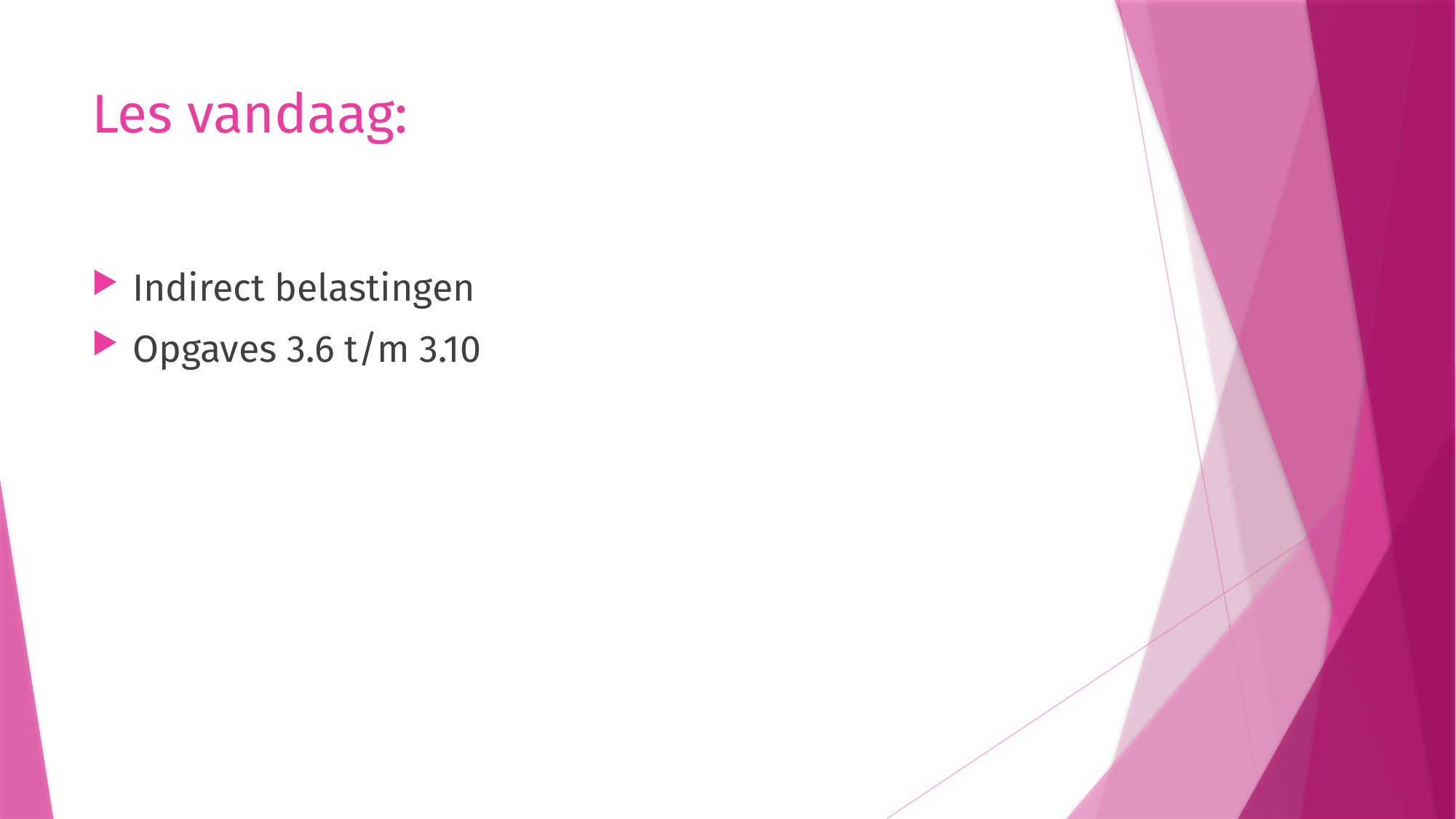

# Les vandaag:
Indirect belastingen
Opgaves 3.6 t/m 3.10